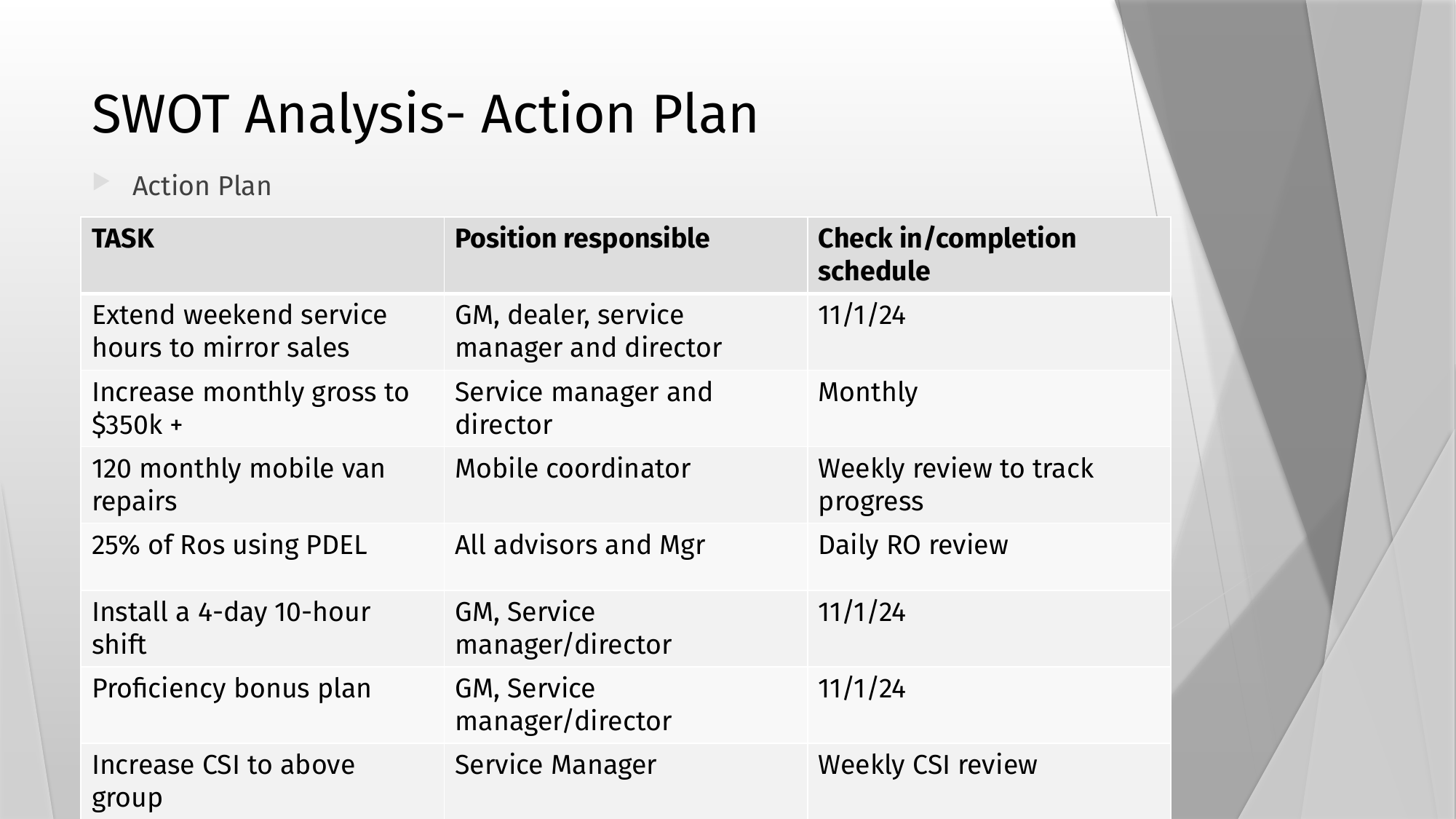

# SWOT Analysis- Action Plan
Action Plan

| TASK | Position responsible | Check in/completion schedule |
| --- | --- | --- |
| Extend weekend service hours to mirror sales | GM, dealer, service manager and director | 11/1/24 |
| Increase monthly gross to $350k + | Service manager and director | Monthly |
| 120 monthly mobile van repairs | Mobile coordinator | Weekly review to track progress |
| 25% of Ros using PDEL | All advisors and Mgr | Daily RO review |
| Install a 4-day 10-hour shift | GM, Service manager/director | 11/1/24 |
| Proficiency bonus plan | GM, Service manager/director | 11/1/24 |
| Increase CSI to above group | Service Manager | Weekly CSI review |